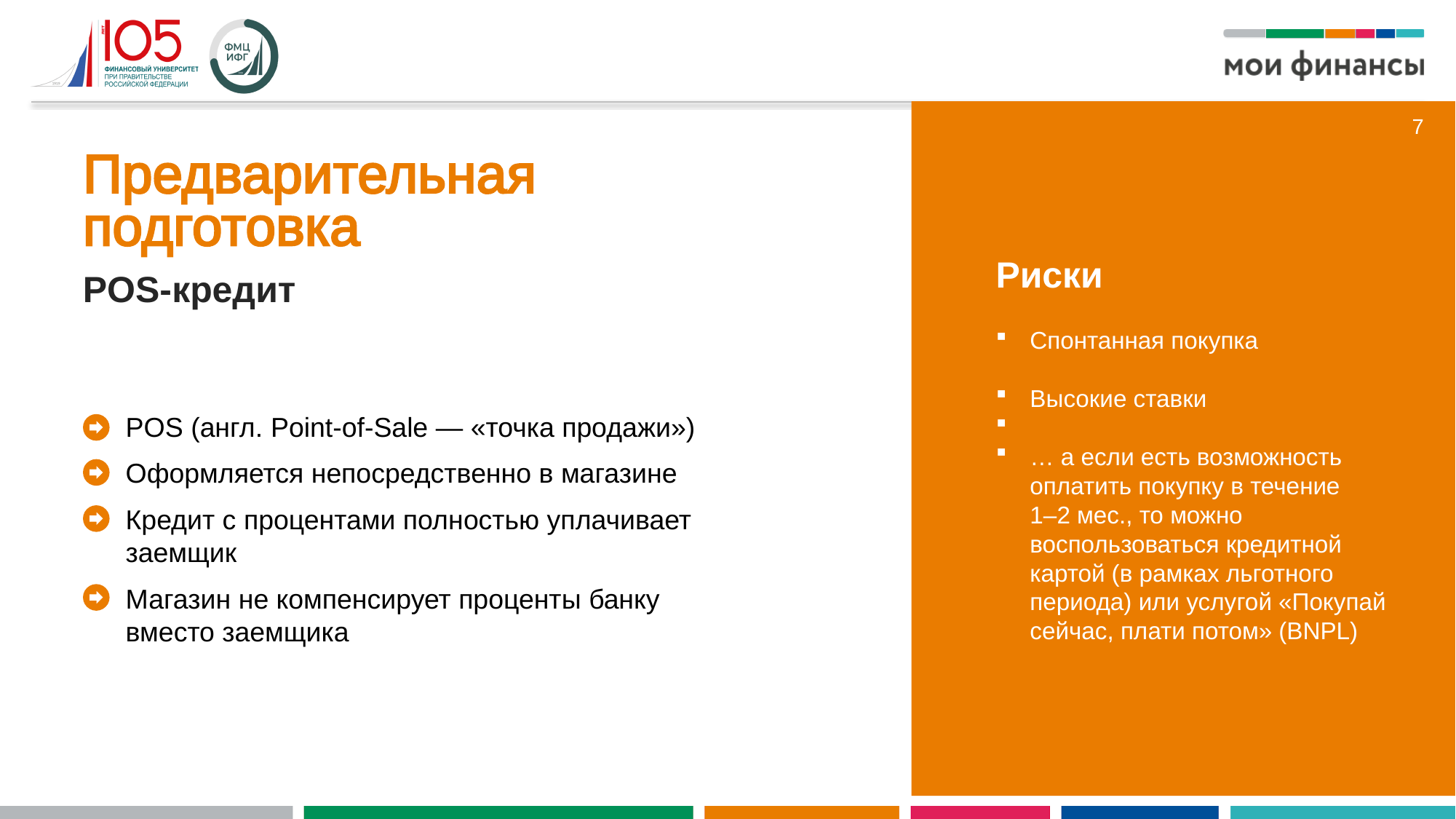

7
Предварительная подготовка
Риски
POS-кредит
Спонтанная покупка

Высокие ставки

… а если есть возможность оплатить покупку в течение
1–2 мес., то можно воспользоваться кредитной картой (в рамках льготного периода) или услугой «Покупай сейчас, плати потом» (BNPL)
POS (англ. Point-of-Sale — «точка продажи»)
Оформляется непосредственно в магазине
Кредит с процентами полностью уплачивает заемщик
Магазин не компенсирует проценты банку вместо заемщика